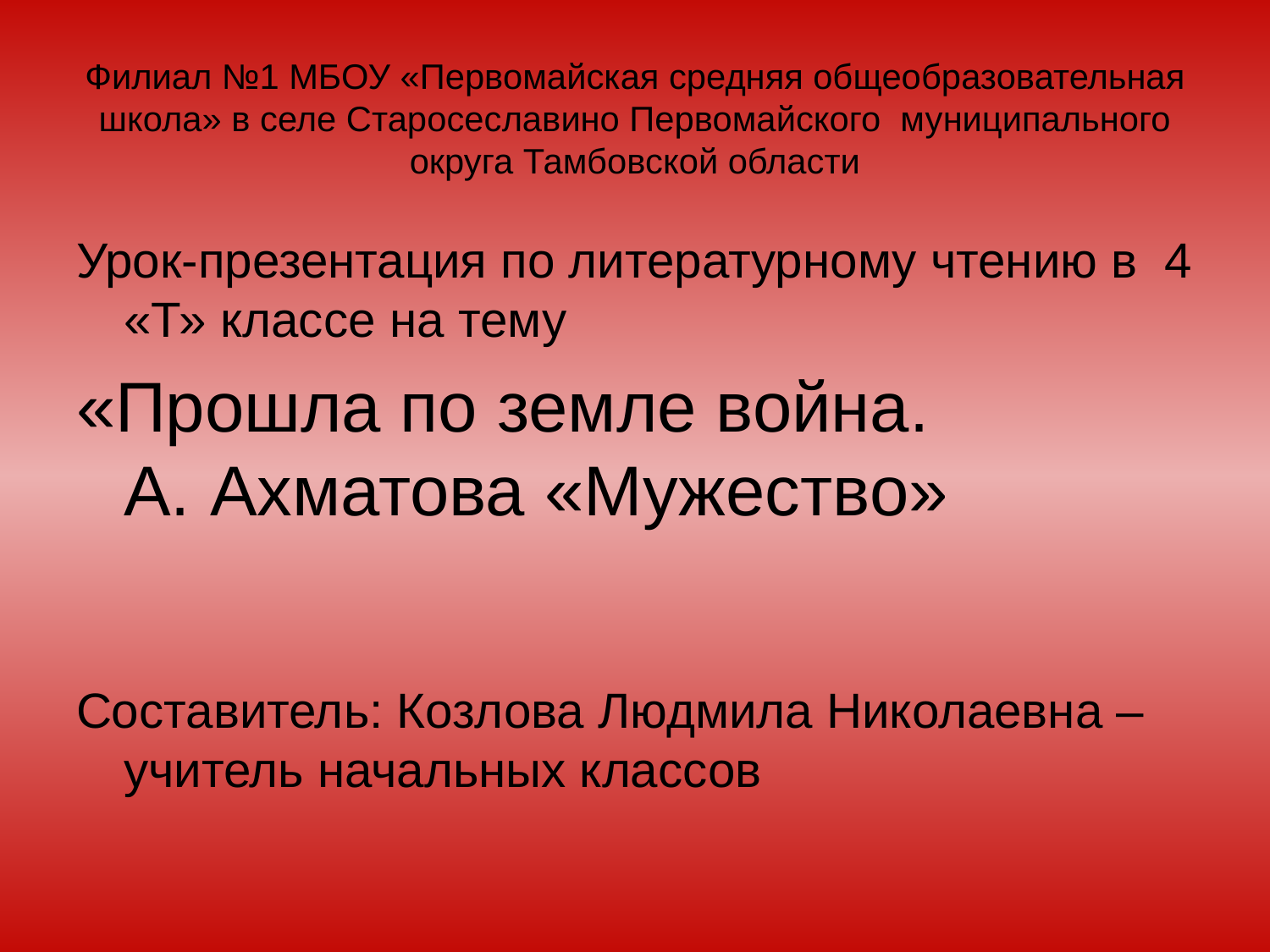

# Филиал №1 МБОУ «Первомайская средняя общеобразовательная школа» в селе Старосеславино Первомайского  муниципального округа Тамбовской области
Урок-презентация по литературному чтению в  4 «Т» классе на тему
«Прошла по земле война.           А. Ахматова «Мужество»

Составитель: Козлова Людмила Николаевна – учитель начальных классов